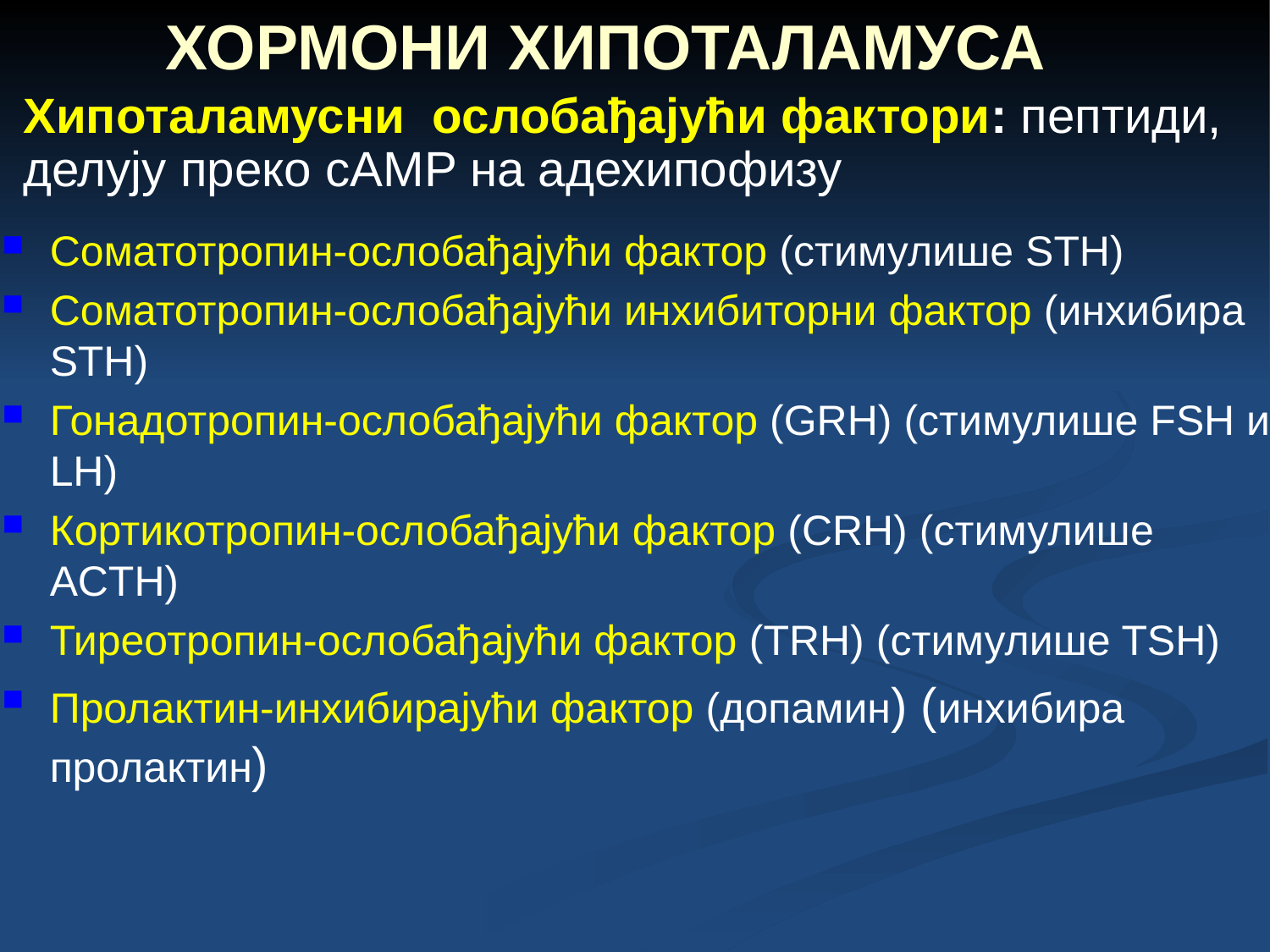

ХОРМОНИ ХИПОТАЛАМУСА
Хипоталамусни  ослобађајући фактори: пептиди, делују преко cAMP на адехипофизу
Соматотропин-ослобађајући фактор (стимулишe STH)
Соматотропин-ослобађајући инхибиторни фактор (инхибира STH)
Гонадотропин-ослобађајући фактор (GRH) (стимулишe FSH и LH)
Кортикотропин-ослобађајући фактор (CRH) (стимулишe ACTH)
Тиреотропин-ослобађајући фактор (TRH) (стимулишe TSH)
Пролактин-инхибирајући фактор (допамин) (инхибира пролактин)